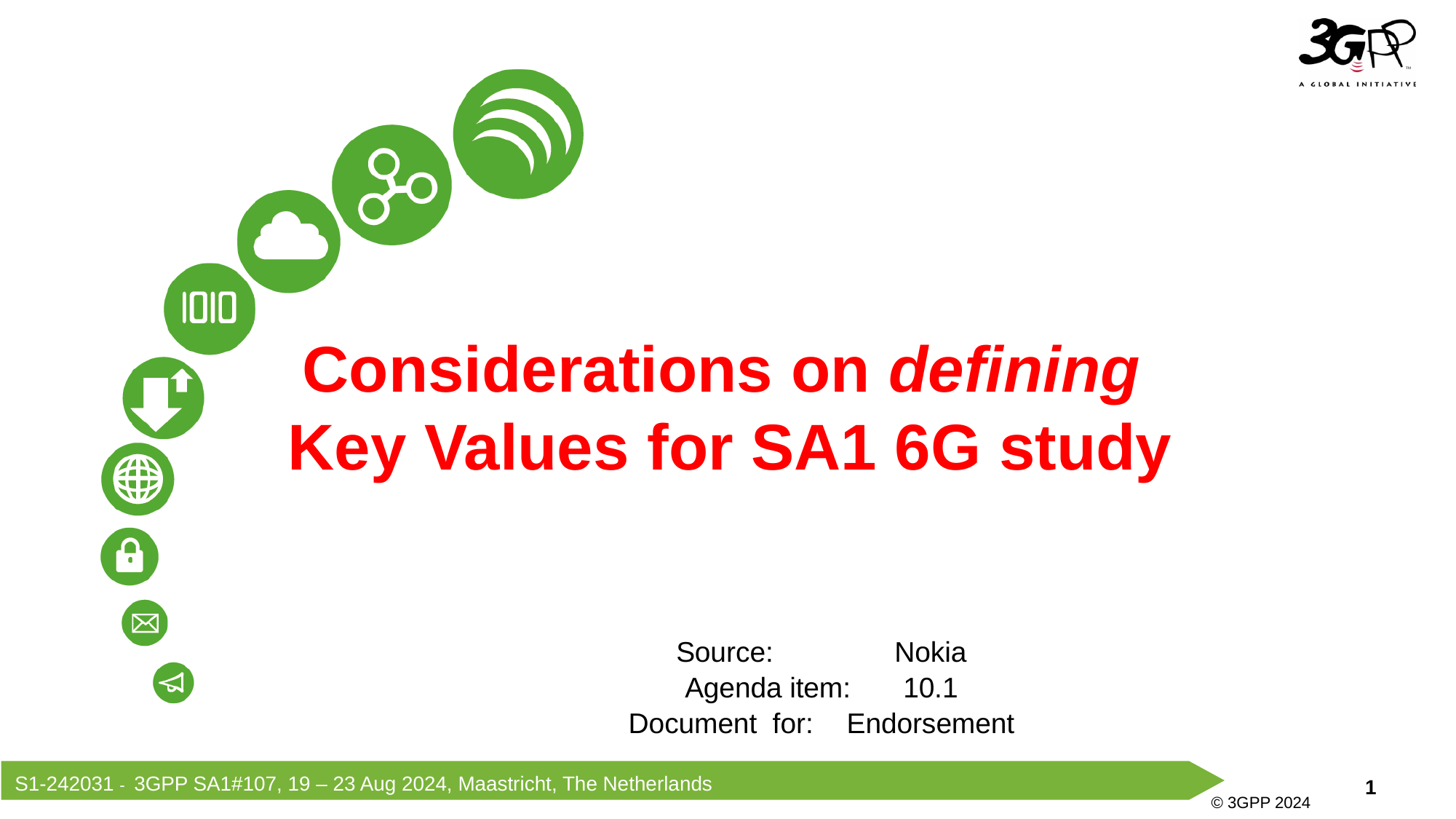

Considerations on defining
Key Values for SA1 6G study
Source: 		Nokia
Agenda item: 	10.1
Document  for:	Endorsement
S1-242031 -  3GPP SA1#107, 19 – 23 Aug 2024, Maastricht, The Netherlands

© 3GPP 2024